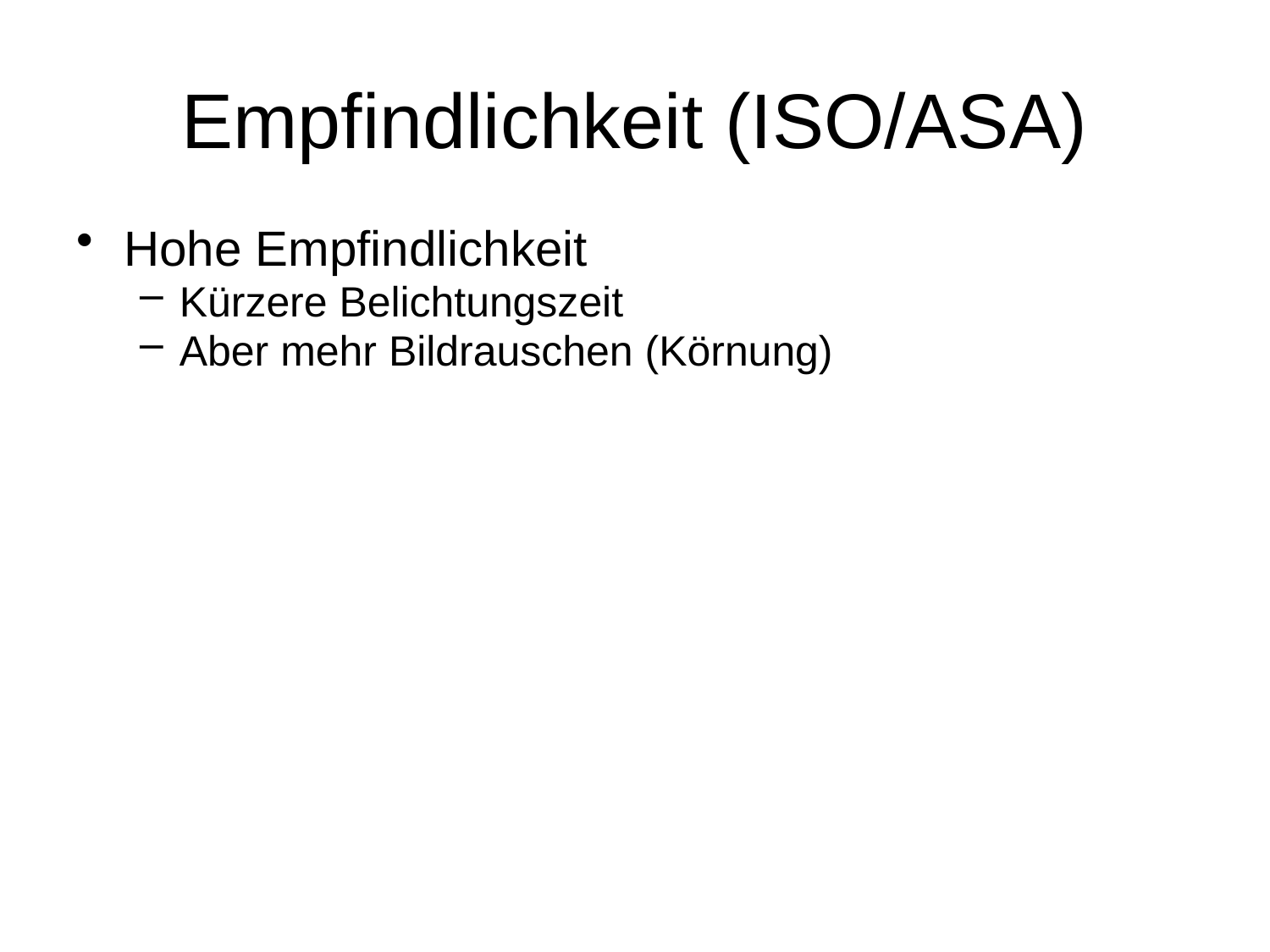

# Empfindlichkeit (ISO/ASA)
Hohe Empfindlichkeit
Kürzere Belichtungszeit
Aber mehr Bildrauschen (Körnung)